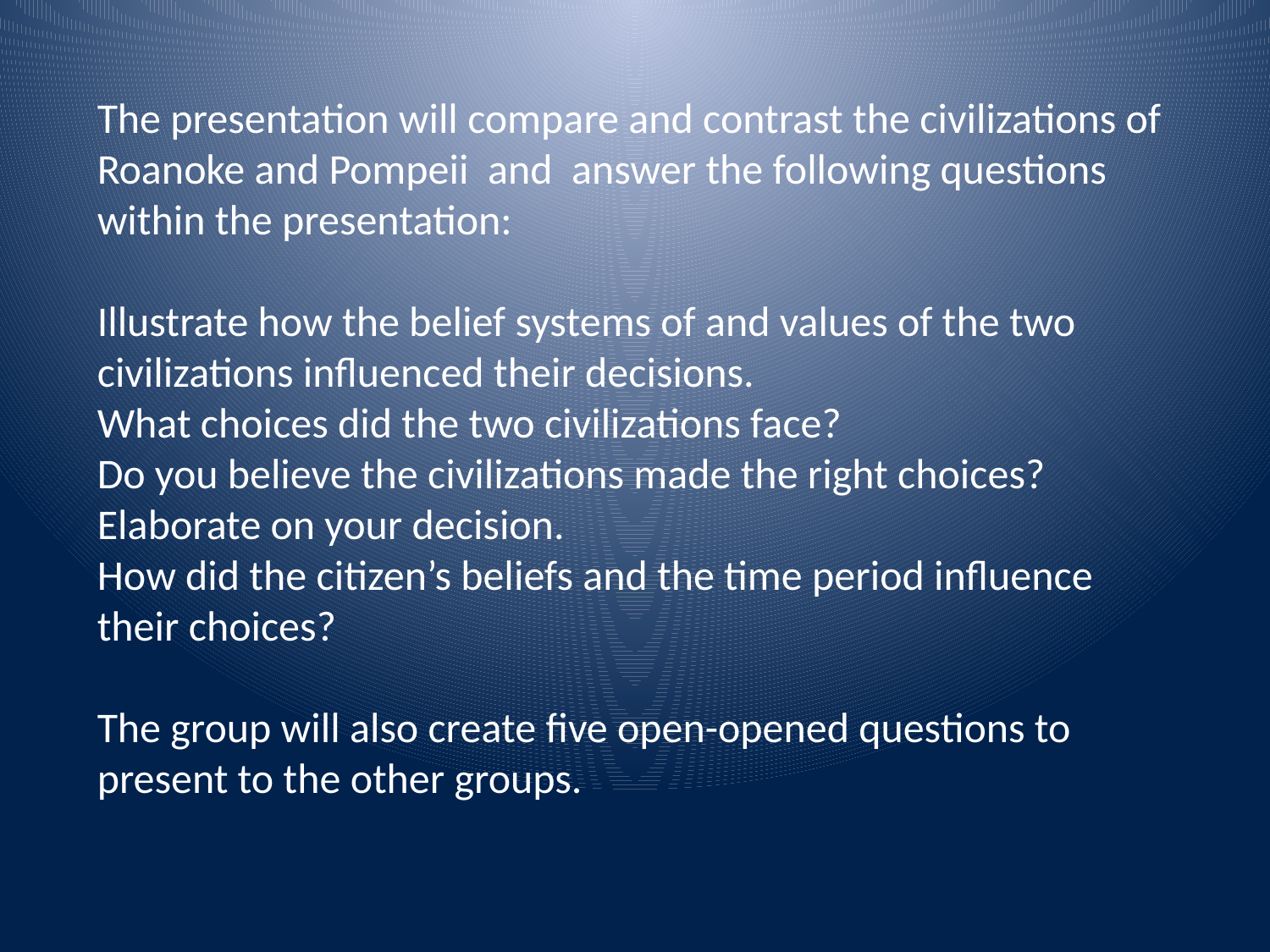

The presentation will compare and contrast the civilizations of Roanoke and Pompeii  and  answer the following questions within the presentation:

Illustrate how the belief systems of and values of the two civilizations influenced their decisions.
What choices did the two civilizations face?
Do you believe the civilizations made the right choices? Elaborate on your decision.
How did the citizen’s beliefs and the time period influence their choices?

The group will also create five open-opened questions to present to the other groups.